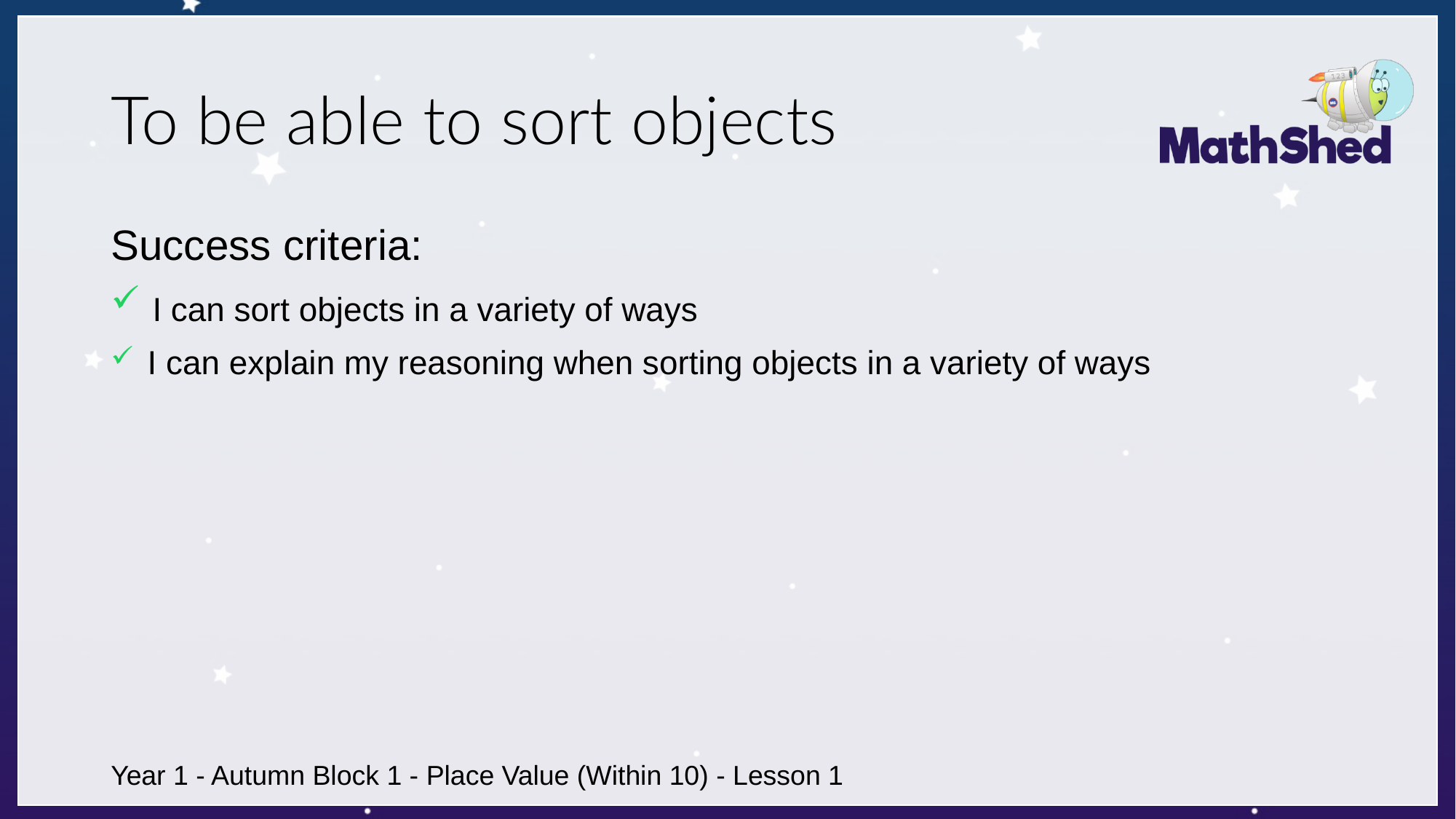

# To be able to sort objects
Success criteria:
 I can sort objects in a variety of ways
 I can explain my reasoning when sorting objects in a variety of ways
Year 1 - Autumn Block 1 - Place Value (Within 10) - Lesson 1